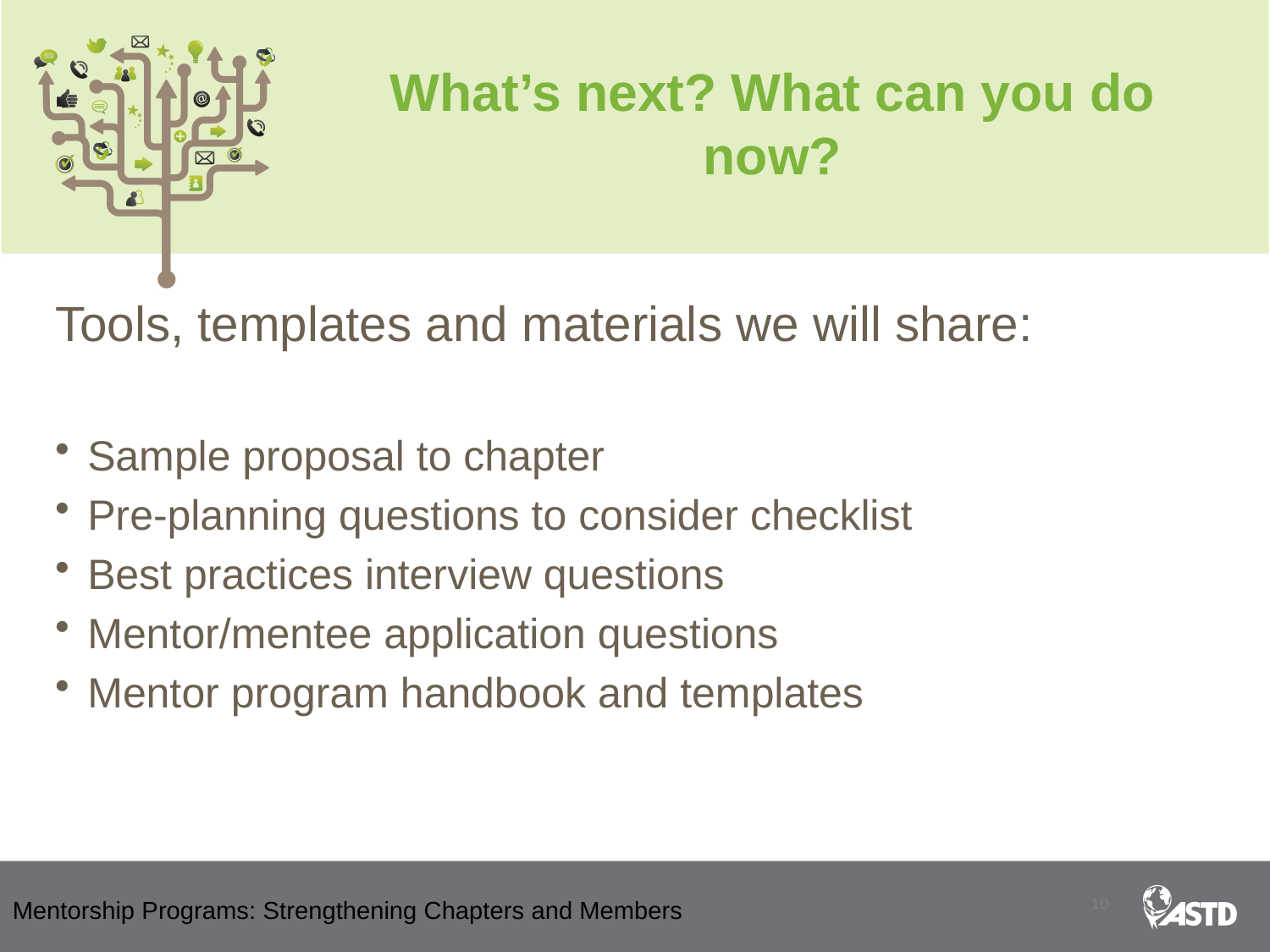

# What’s next? What can you do now?
Tools, templates and materials we will share:

Sample proposal to chapter
Pre-planning questions to consider checklist
Best practices interview questions
Mentor/mentee application questions
Mentor program handbook and templates
10